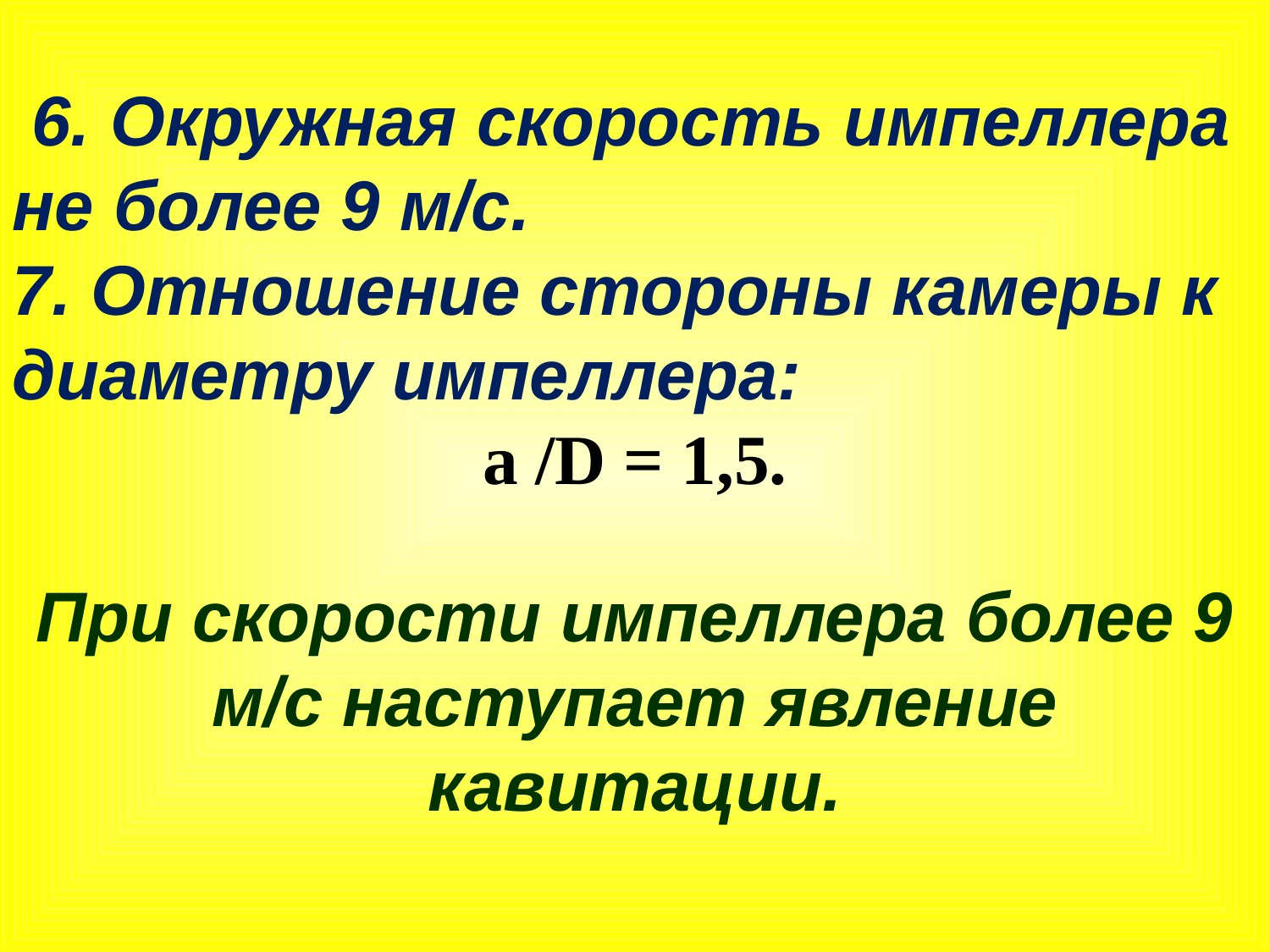

6. Окружная скорость импеллера не более 9 м/с.
7. Отношение стороны камеры к диаметру импеллера:
a /D = 1,5.
При скорости импеллера более 9 м/с наступает явление кавитации.